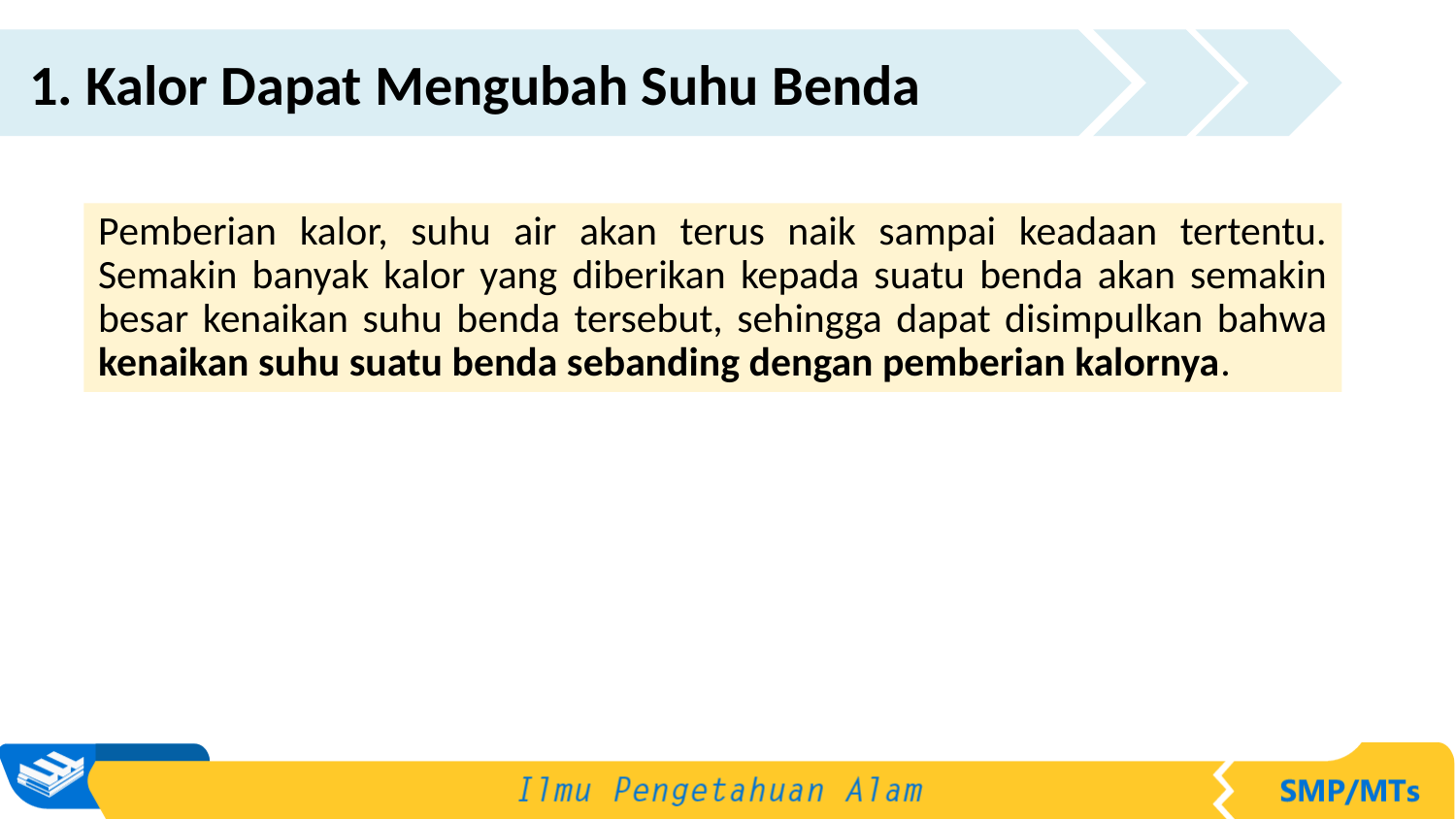

1. Kalor Dapat Mengubah Suhu Benda
Pemberian kalor, suhu air akan terus naik sampai keadaan tertentu. Semakin banyak kalor yang diberikan kepada suatu benda akan semakin besar kenaikan suhu benda tersebut, sehingga dapat disimpulkan bahwa kenaikan suhu suatu benda sebanding dengan pemberian kalornya.